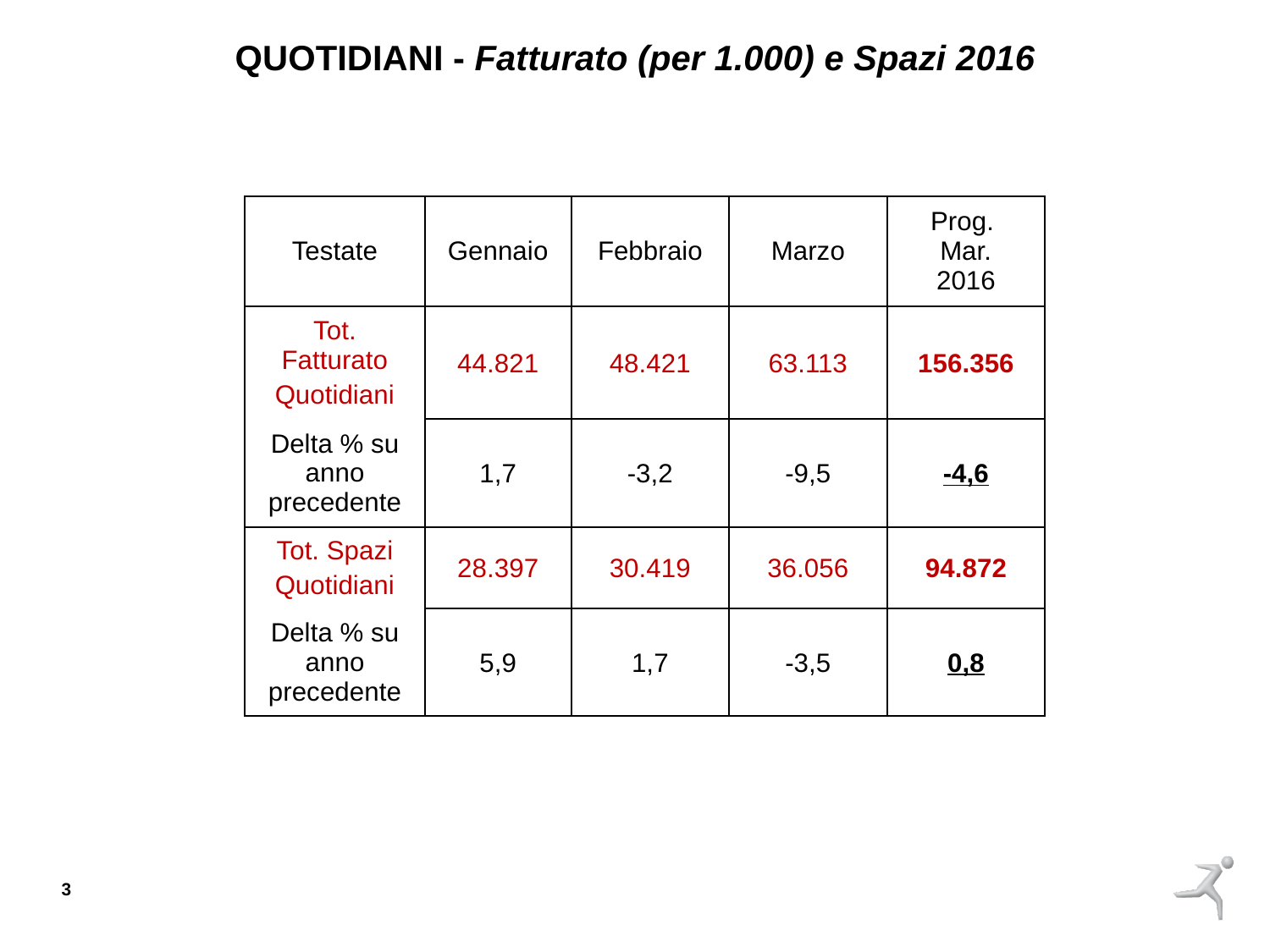

QUOTIDIANI - Fatturato (per 1.000) e Spazi 2016
| Testate | Gennaio | Febbraio | Marzo | Prog. Mar. 2016 |
| --- | --- | --- | --- | --- |
| Tot. Fatturato Quotidiani | 44.821 | 48.421 | 63.113 | 156.356 |
| Delta % su anno precedente | 1,7 | -3,2 | -9,5 | -4,6 |
| Tot. Spazi Quotidiani | 28.397 | 30.419 | 36.056 | 94.872 |
| Delta % su anno precedente | 5,9 | 1,7 | -3,5 | 0,8 |